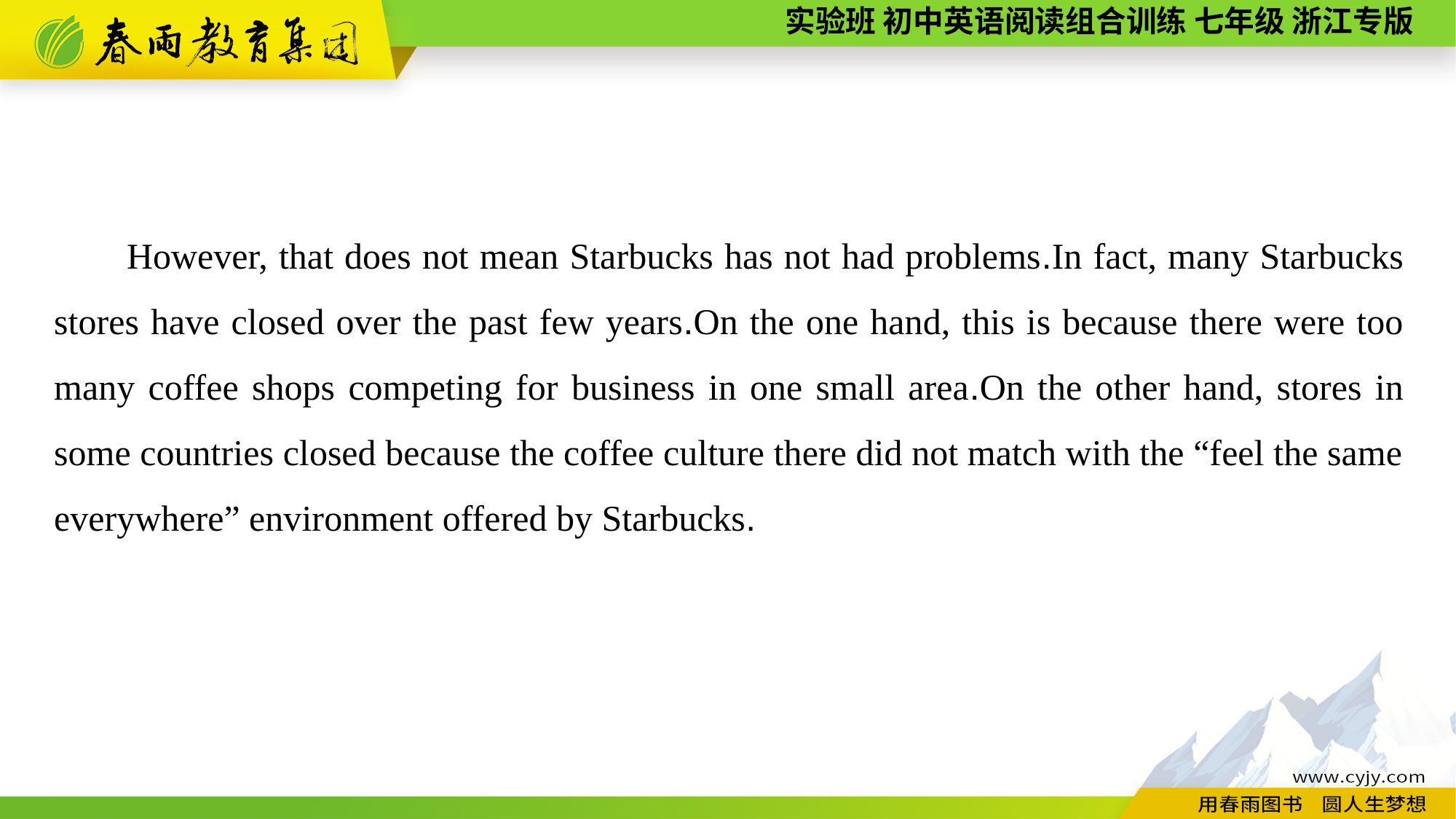

However, that does not mean Starbucks has not had problems.In fact, many Starbucks stores have closed over the past few years.On the one hand, this is because there were too many coffee shops competing for business in one small area.On the other hand, stores in some countries closed because the coffee culture there did not match with the “feel the same everywhere” environment offered by Starbucks.